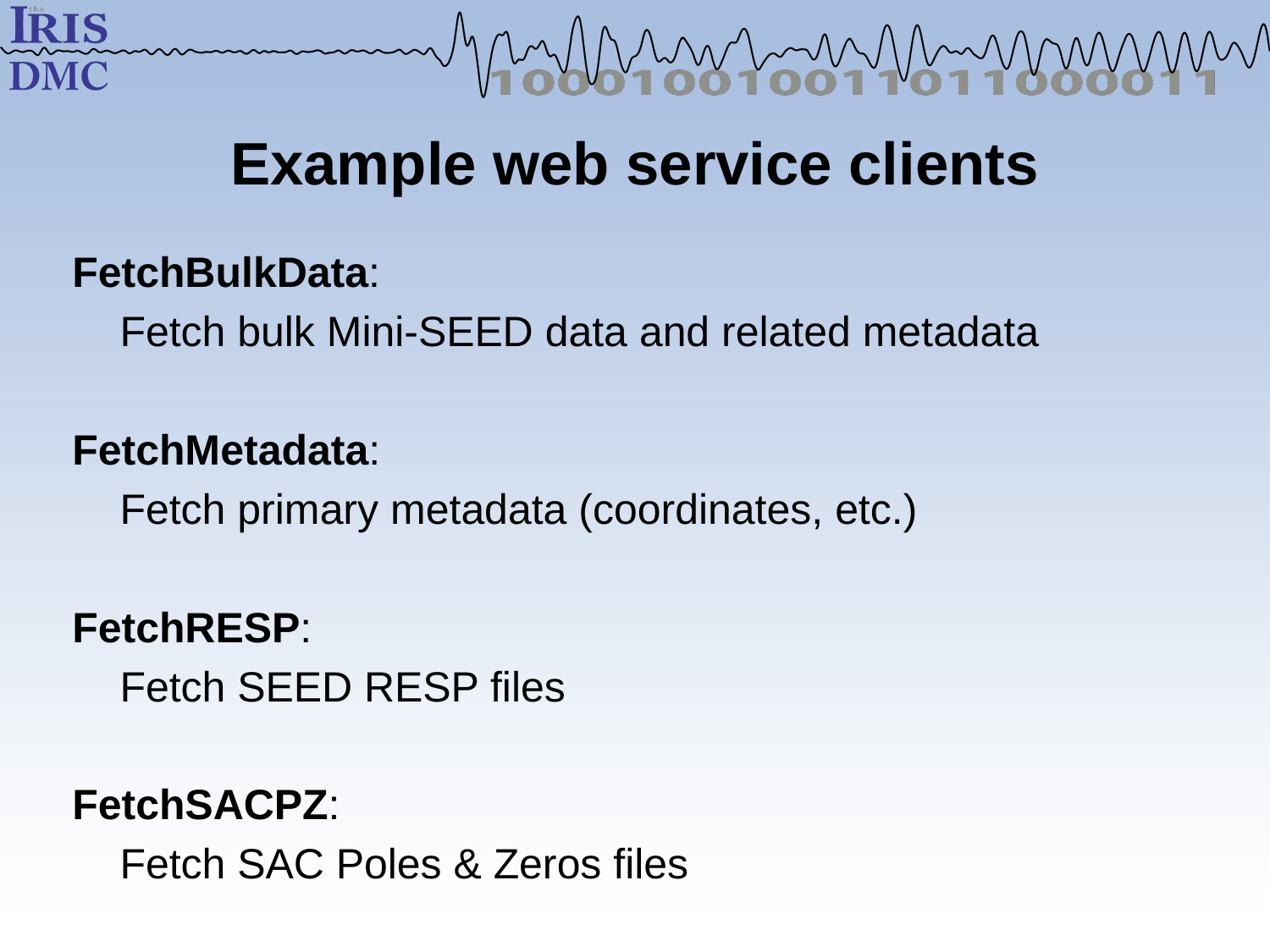

# Example web service clients
FetchBulkData:
	Fetch bulk Mini-SEED data and related metadata

FetchMetadata:
	Fetch primary metadata (coordinates, etc.)

FetchRESP:
	Fetch SEED RESP files

FetchSACPZ:
	Fetch SAC Poles & Zeros files